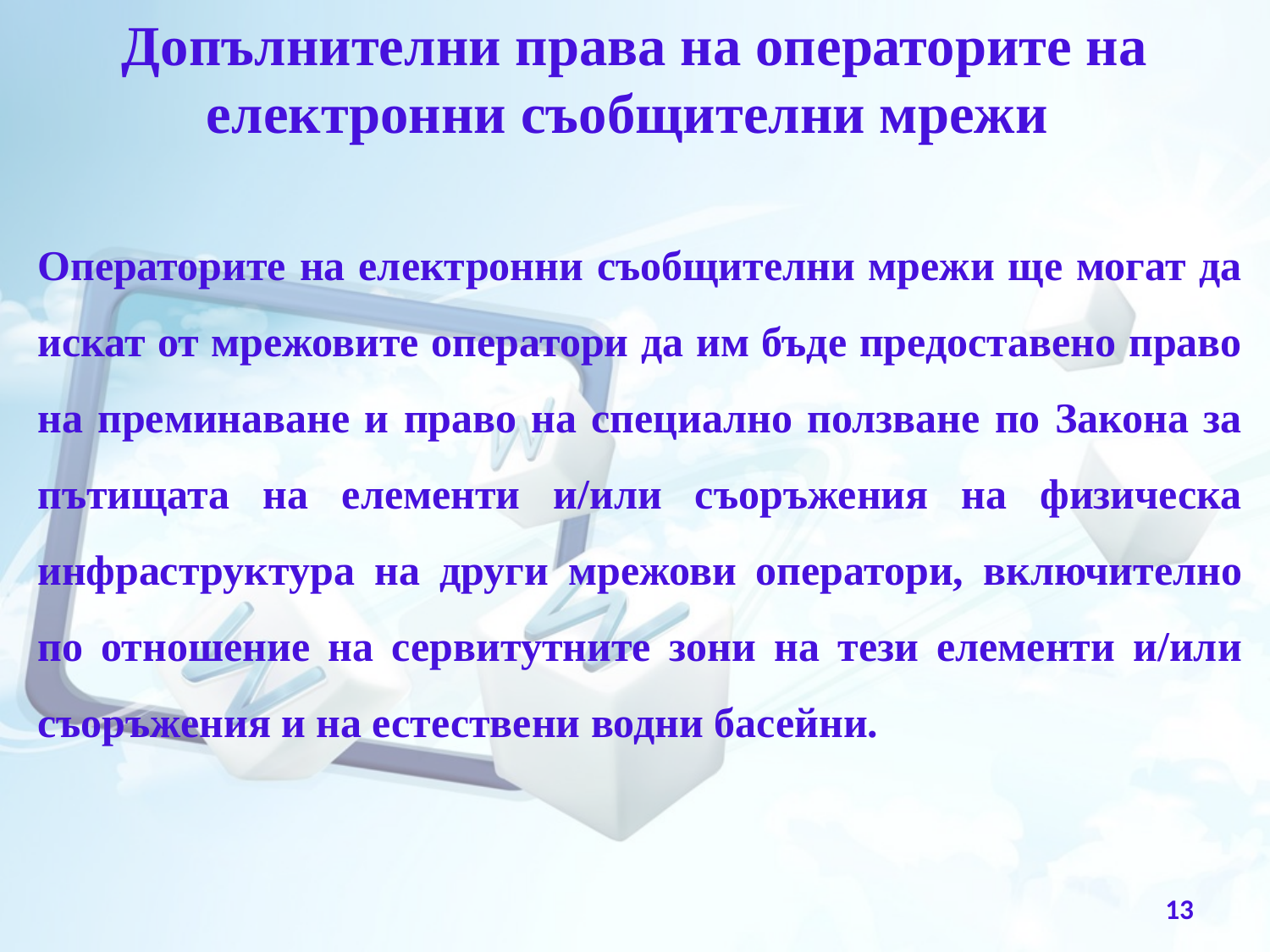

# Допълнителни права на операторите на електронни съобщителни мрежи
Операторите на електронни съобщителни мрежи ще могат да искат от мрежовите оператори да им бъде предоставено право на преминаване и право на специално ползване по Закона за пътищата на елементи и/или съоръжения на физическа инфраструктура на други мрежови оператори, включително по отношение на сервитутните зони на тези елементи и/или съоръжения и на естествени водни басейни.

13